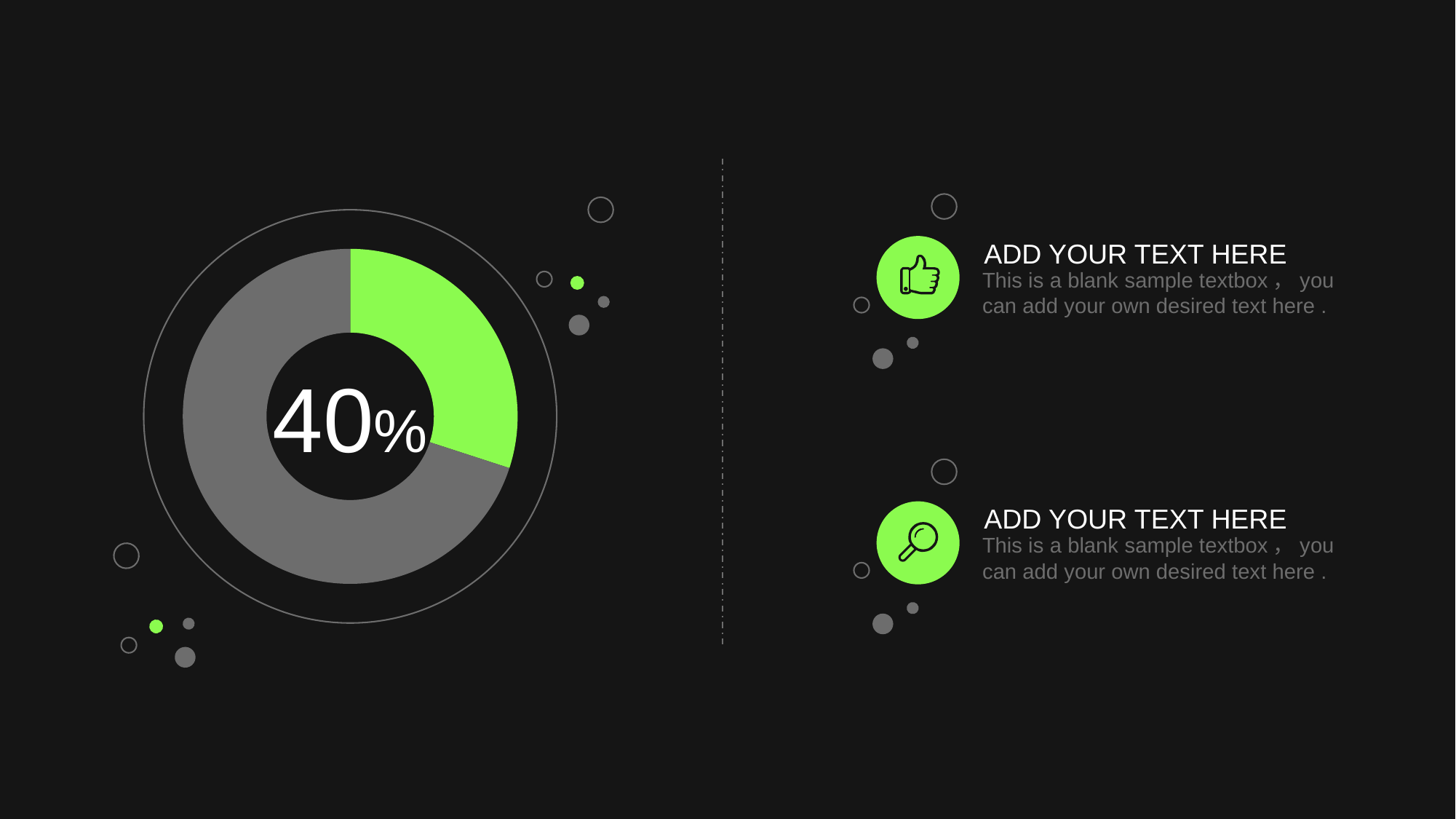

ADD YOUR TEXT HERE
This is a blank sample textbox，you can add your own desired text here .

### Chart

| Category | Sales |
|---|---|
| 1st Qtr | 30.0 |
| 2nd Qtr | 70.0 |
40%

ADD YOUR TEXT HERE
This is a blank sample textbox，you can add your own desired text here .